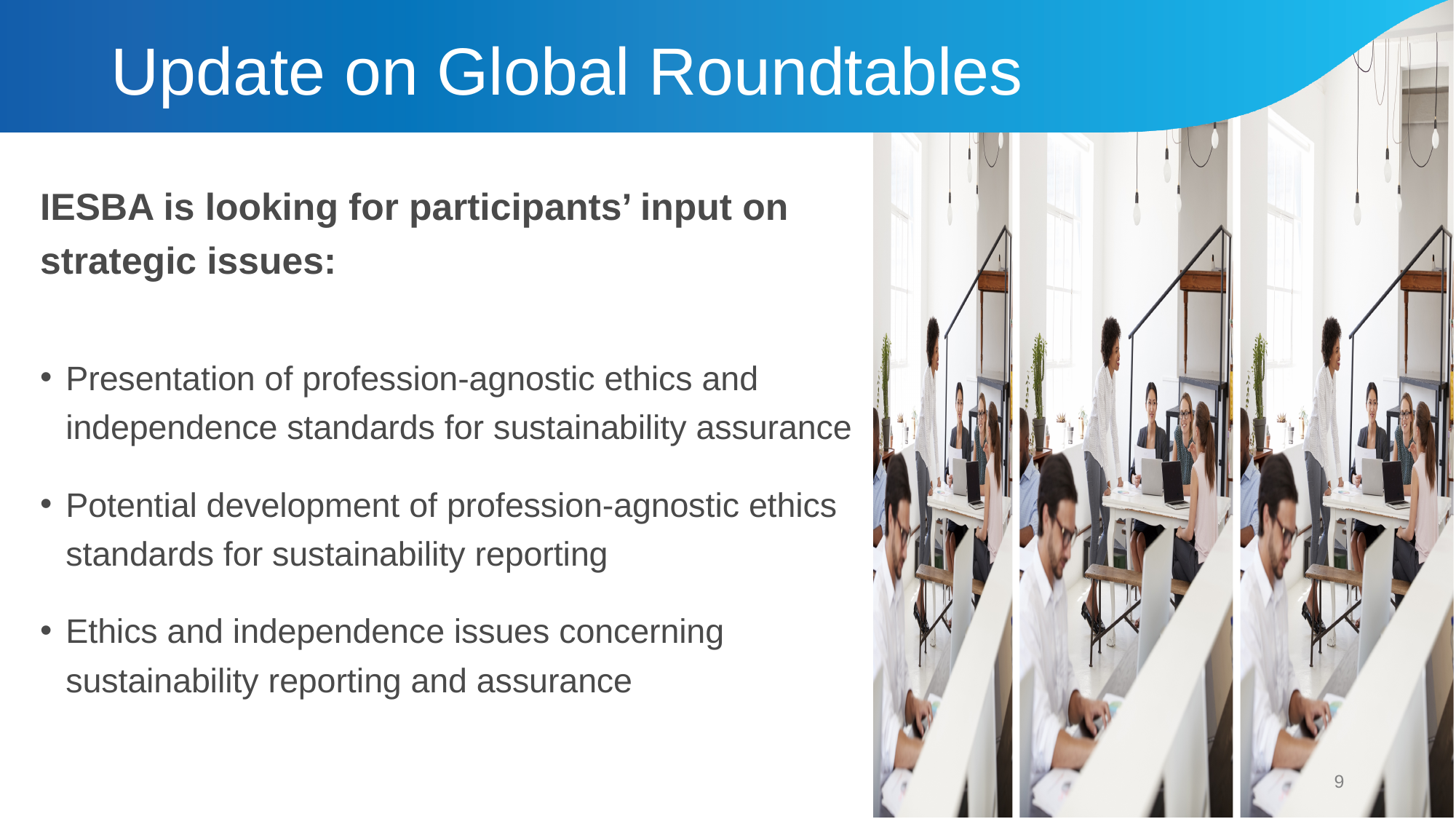

# Update on Global Roundtables
IESBA is looking for participants’ input on strategic issues:

Presentation of profession-agnostic ethics and independence standards for sustainability assurance
Potential development of profession-agnostic ethics standards for sustainability reporting
Ethics and independence issues concerning sustainability reporting and assurance
9